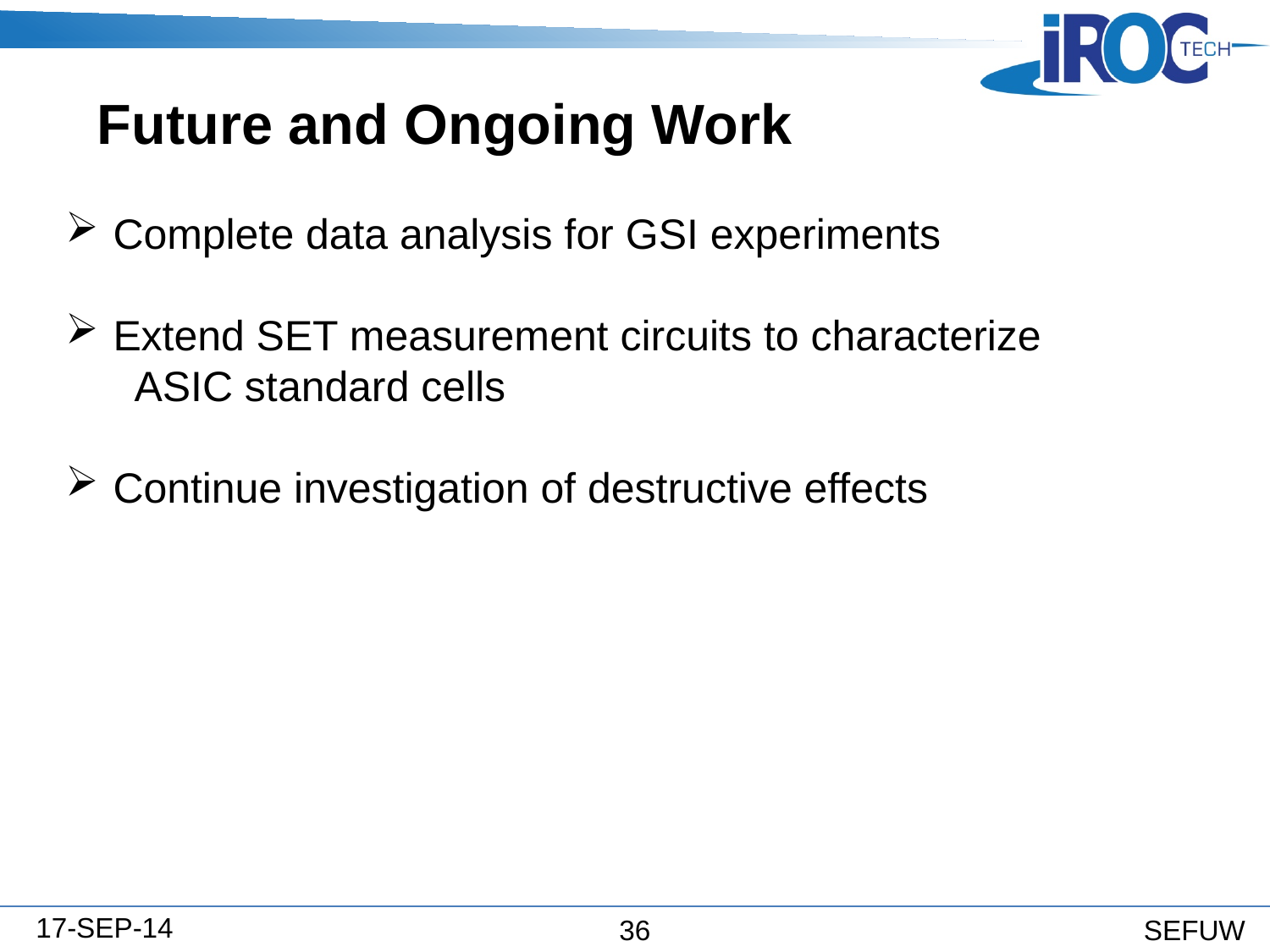

# Future and Ongoing Work
Complete data analysis for GSI experiments

Extend SET measurement circuits to characterize
  ASIC standard cells

Continue investigation of destructive effects